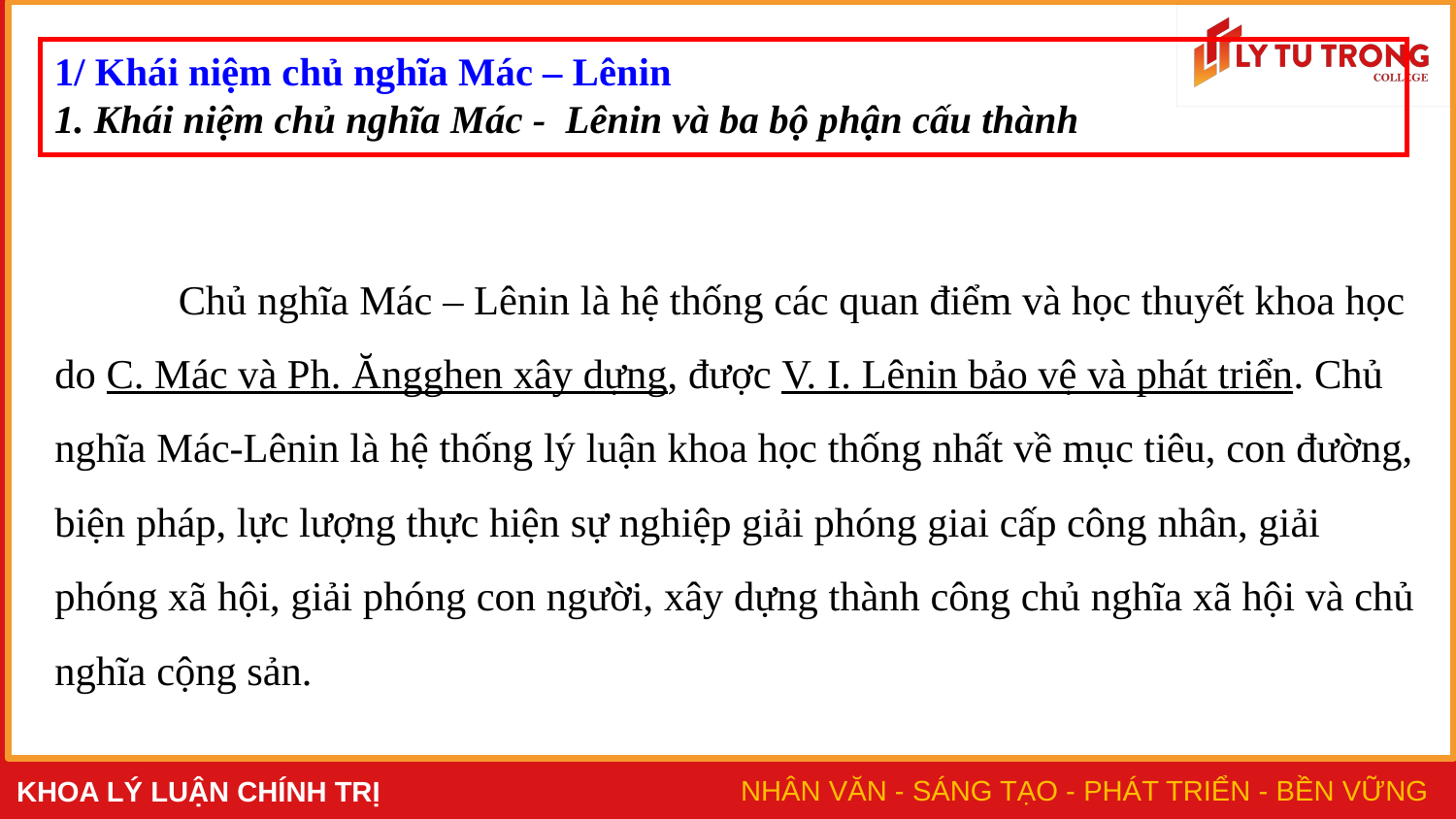

1/ Khái niệm chủ nghĩa Mác – Lênin
1. Khái niệm chủ nghĩa Mác -  Lênin và ba bộ phận cấu thành
# Chủ nghĩa Mác – Lênin là hệ thống các quan điểm và học thuyết khoa học do C. Mác và Ph. Ăngghen xây dựng, được V. I. Lênin bảo vệ và phát triển. Chủ nghĩa Mác-Lênin là hệ thống lý luận khoa học thống nhất về mục tiêu, con đường, biện pháp, lực lượng thực hiện sự nghiệp giải phóng giai cấp công nhân, giải phóng xã hội, giải phóng con người, xây dựng thành công chủ nghĩa xã hội và chủ nghĩa cộng sản.